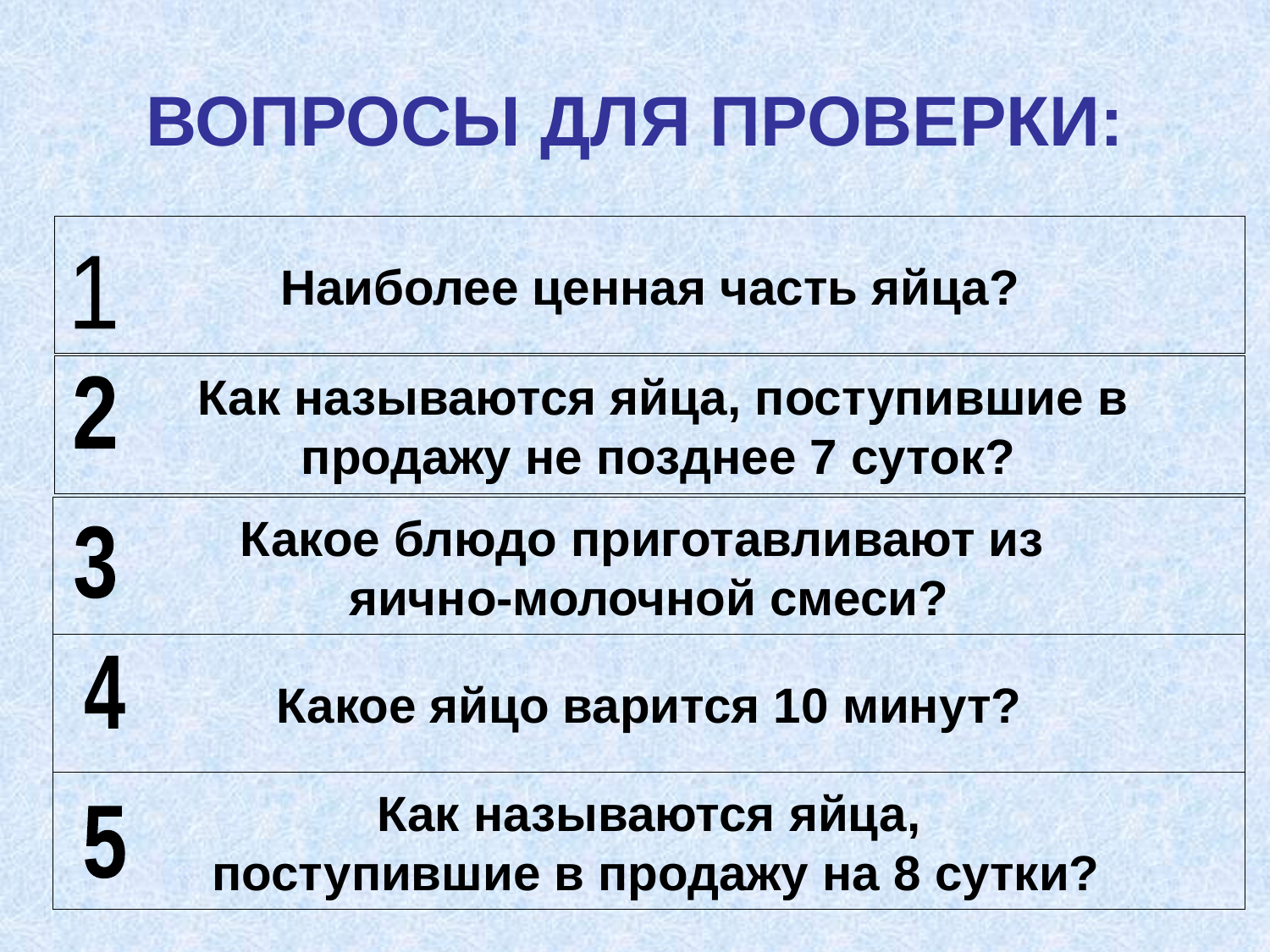

# ВОПРОСЫ ДЛЯ ПРОВЕРКИ:
Наиболее ценная часть яйца?
1
           Как называются яйца, поступившие в
                 продажу не позднее 7 суток?
2
Какое блюдо приготавливают из
яично-молочной смеси?
3
Какое яйцо варится 10 минут?
4
Как называются яйца,
 поступившие в продажу на 8 сутки?
5